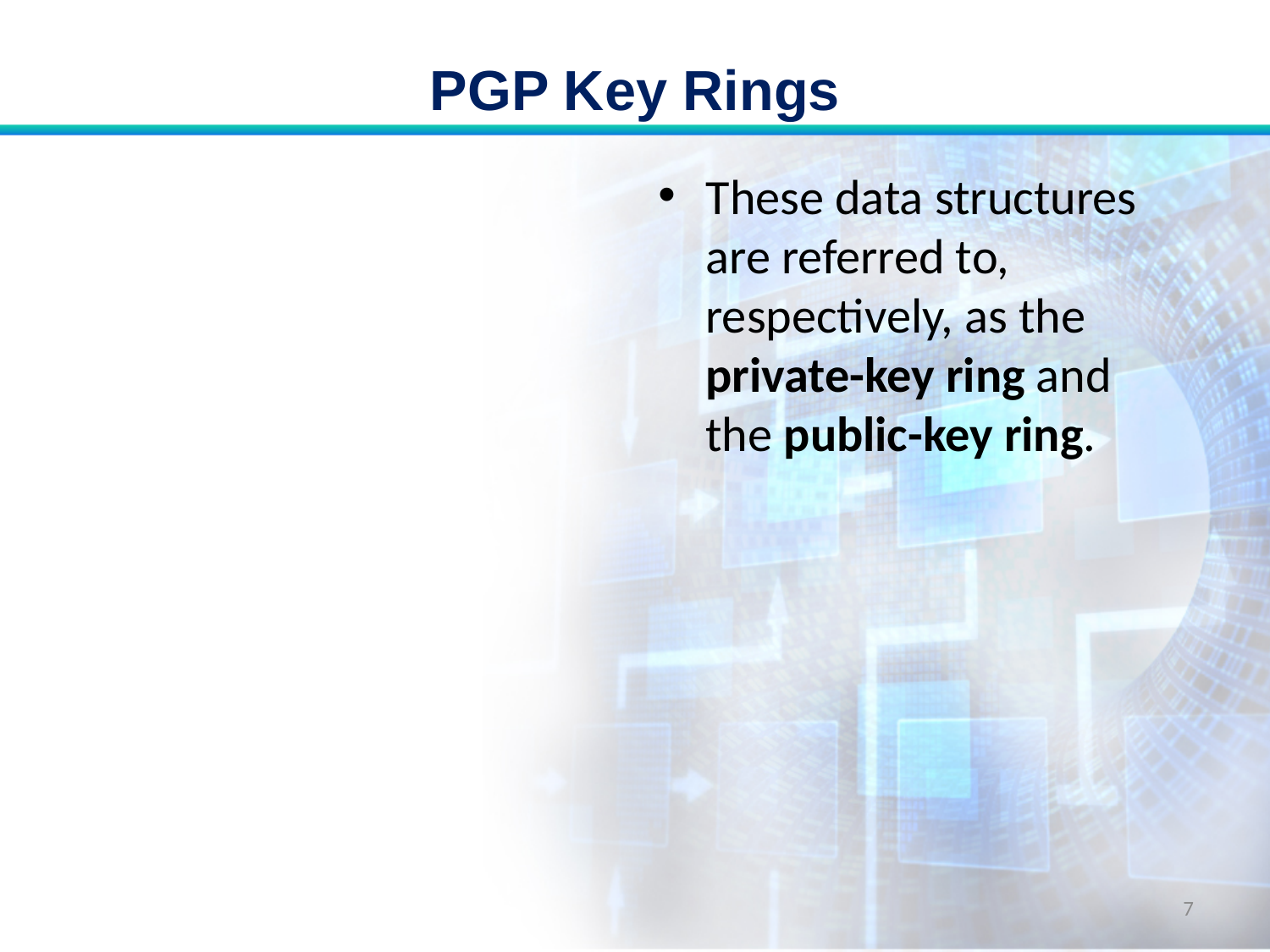

# PGP Key Rings
These data structures are referred to, respectively, as the private-key ring and the public-key ring.
7